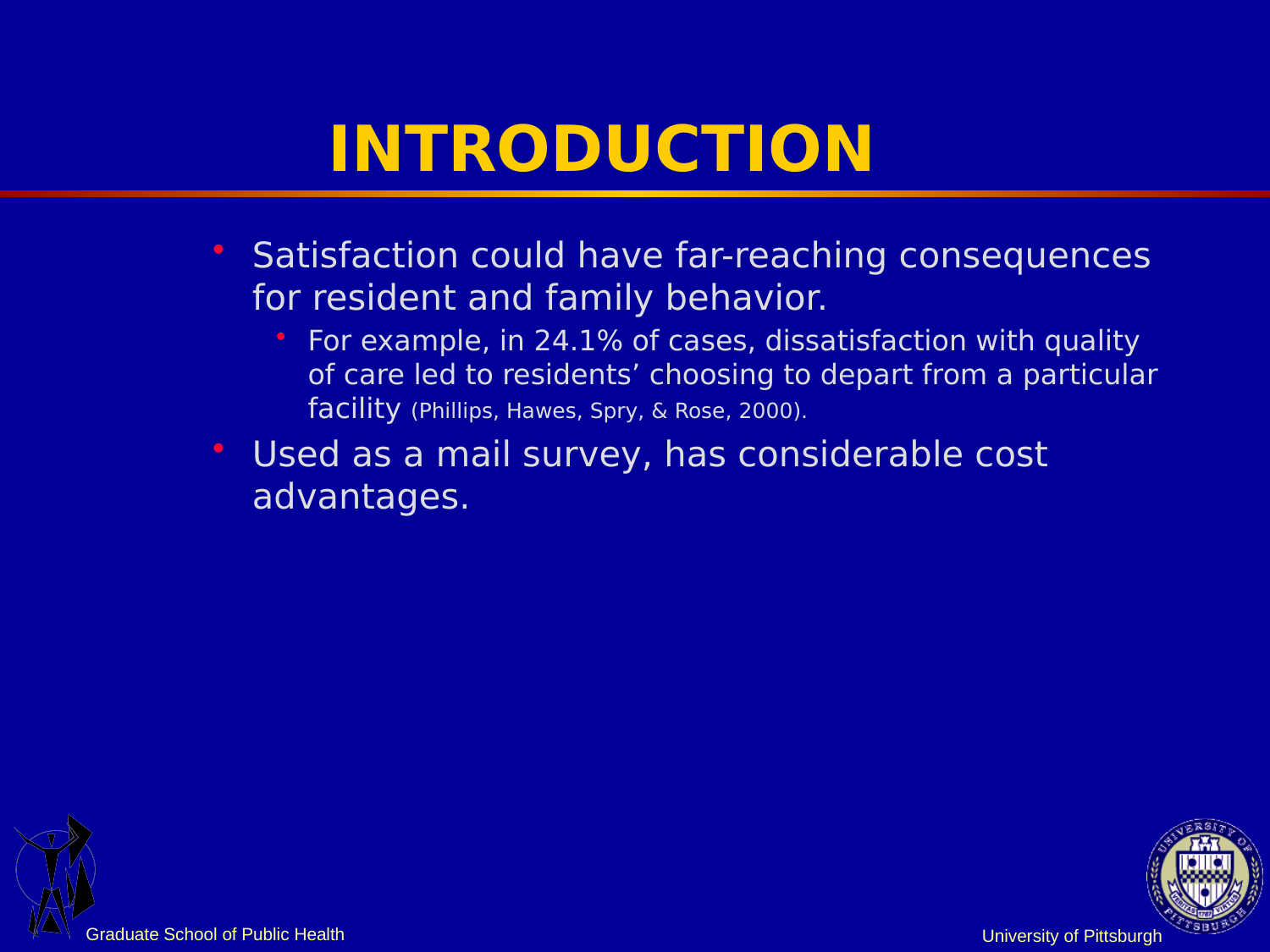

INTRODUCTION
Satisfaction could have far-reaching consequences for resident and family behavior.
For example, in 24.1% of cases, dissatisfaction with quality of care led to residents’ choosing to depart from a particular facility (Phillips, Hawes, Spry, & Rose, 2000).
Used as a mail survey, has considerable cost advantages.